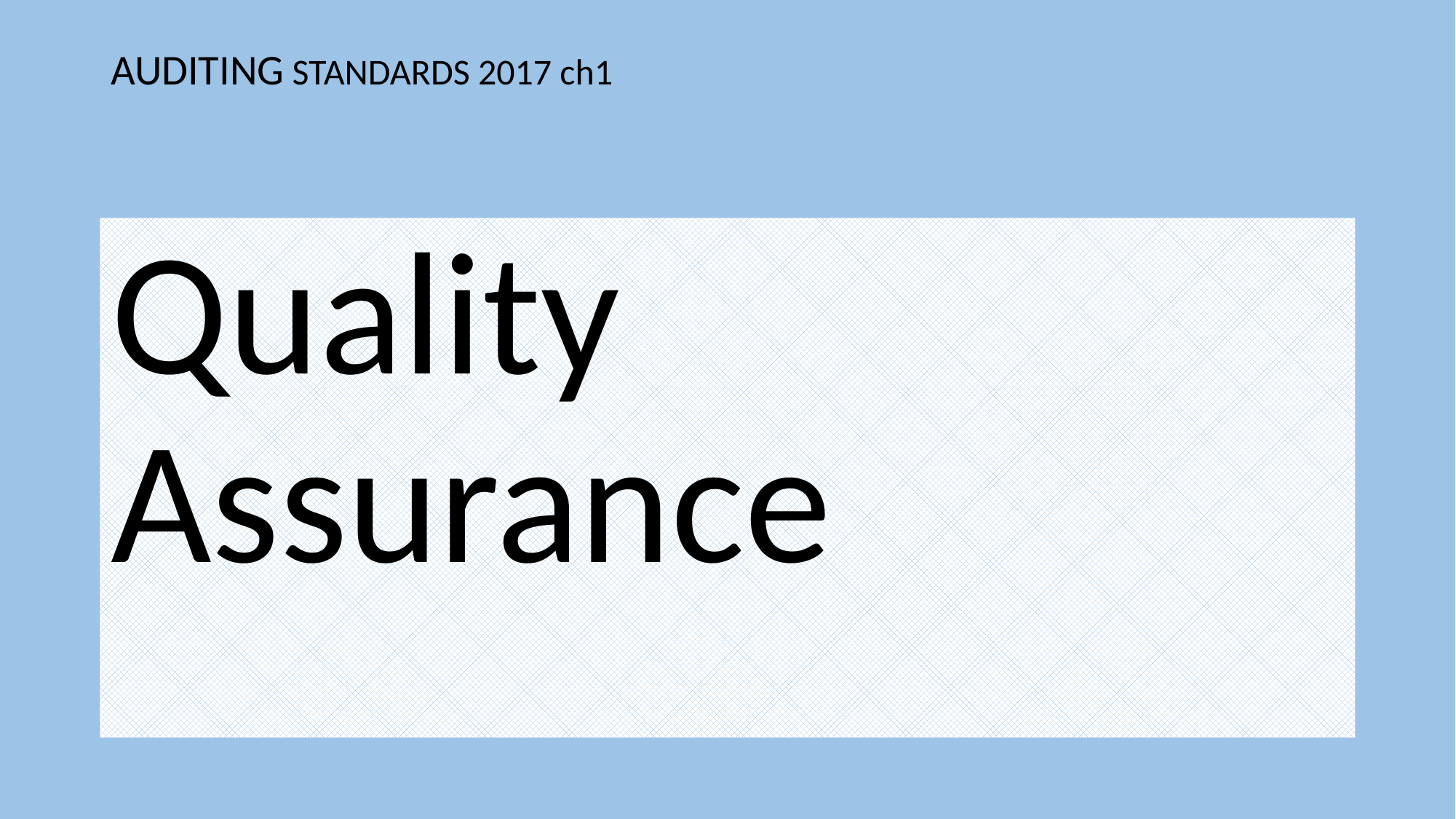

# AUDITING STANDARDS 2017 ch1
Quality Assurance